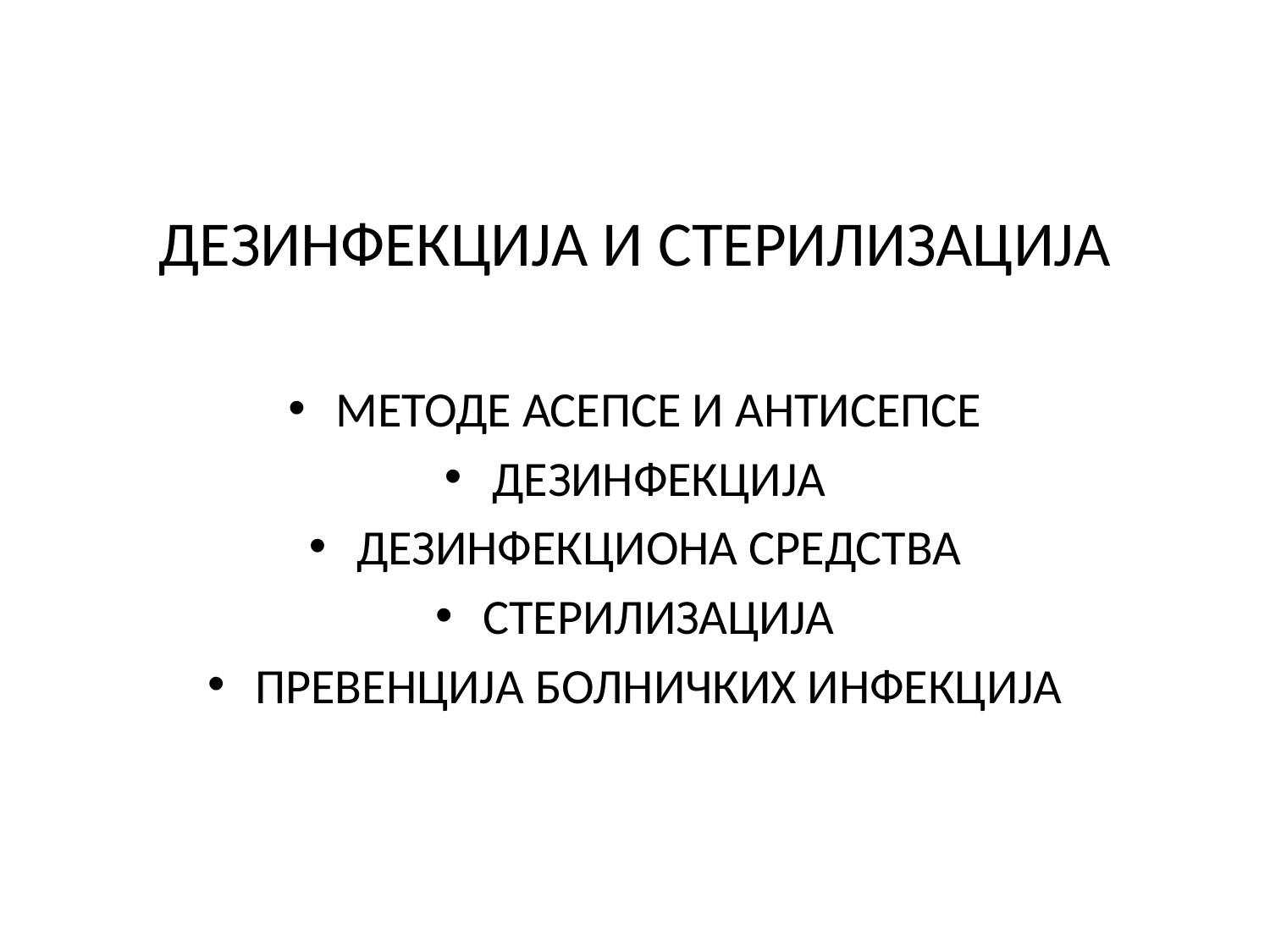

ДЕЗИНФЕКЦИЈА И СТЕРИЛИЗАЦИЈА

МЕТОДЕ АСЕПСЕ И АНТИСЕПСЕ
ДЕЗИНФЕКЦИЈА
ДЕЗИНФЕКЦИОНА СРЕДСТВА
СТЕРИЛИЗАЦИЈА
ПРЕВЕНЦИЈА БОЛНИЧКИХ ИНФЕКЦИЈА